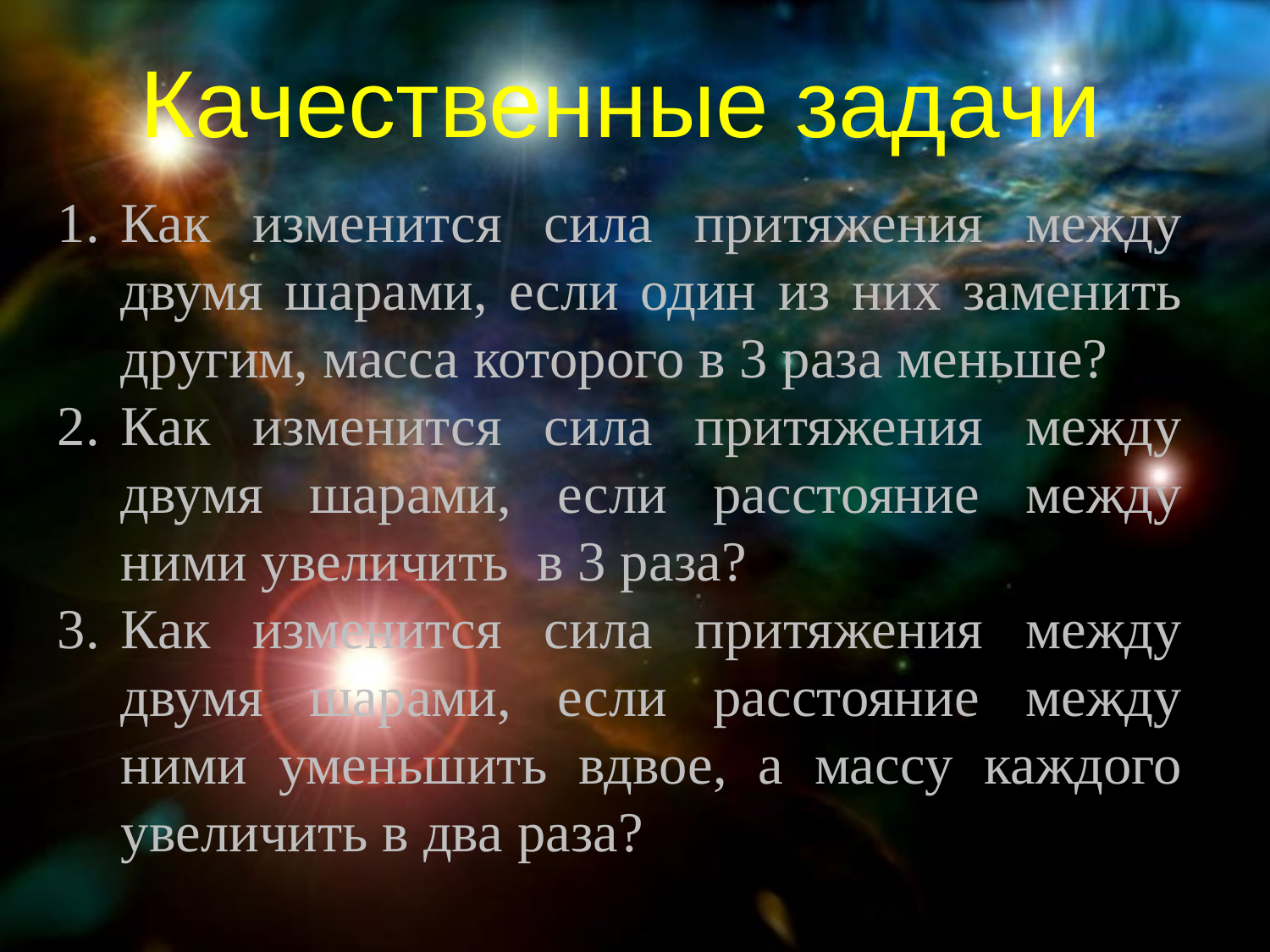

Качественные задачи
Как изменится сила притяжения между двумя шарами, если один из них заменить другим, масса которого в 3 раза меньше?
Как изменится сила притяжения между двумя шарами, если расстояние между ними увеличить  в 3 раза?
Как изменится сила притяжения между двумя шарами, если расстояние между ними уменьшить вдвое, а массу каждого увеличить в два раза?